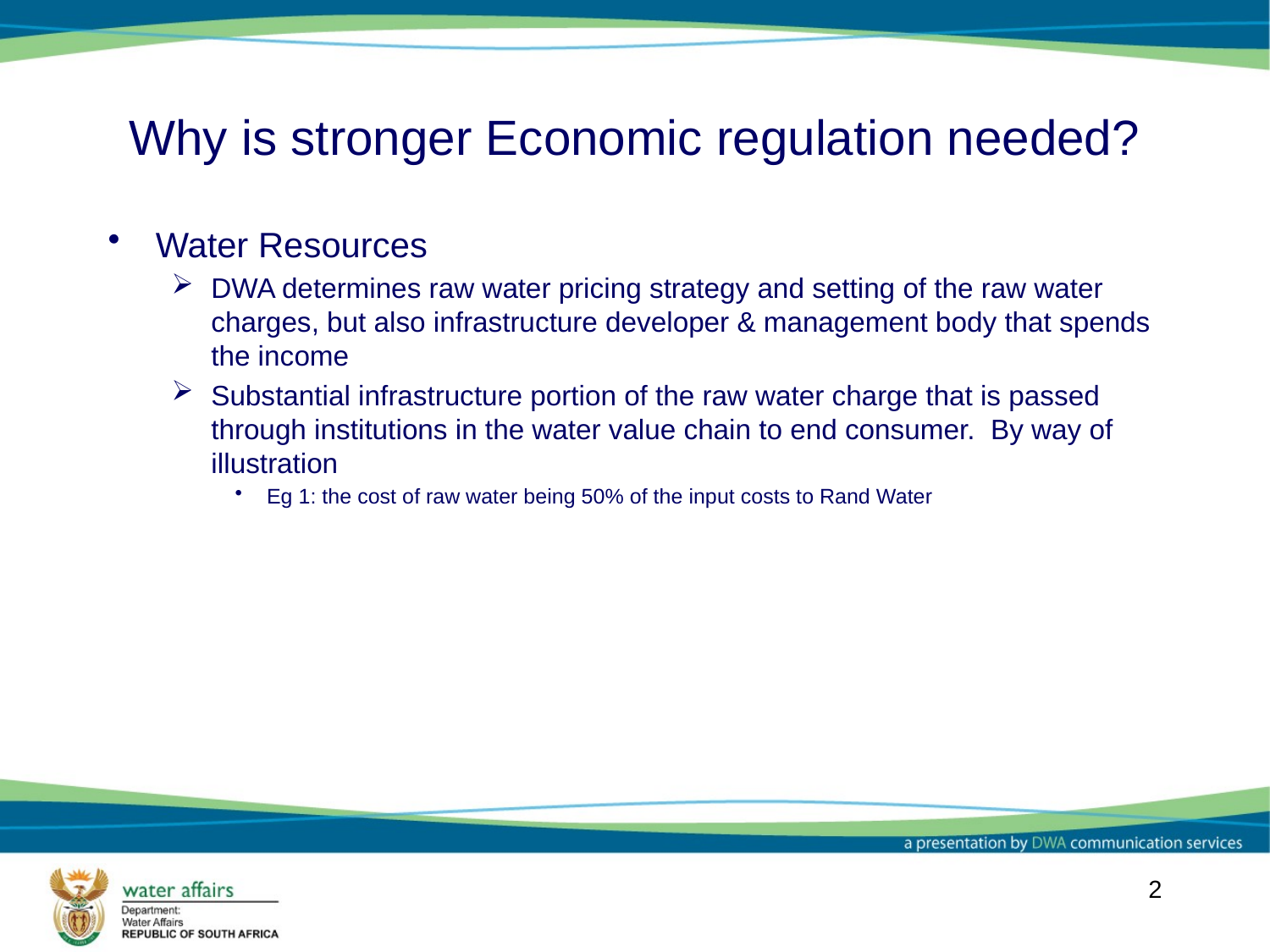

# Why is stronger Economic regulation needed?
Water Resources
DWA determines raw water pricing strategy and setting of the raw water charges, but also infrastructure developer & management body that spends the income
Substantial infrastructure portion of the raw water charge that is passed through institutions in the water value chain to end consumer.  By way of illustration
Eg 1: the cost of raw water being 50% of the input costs to Rand Water

2